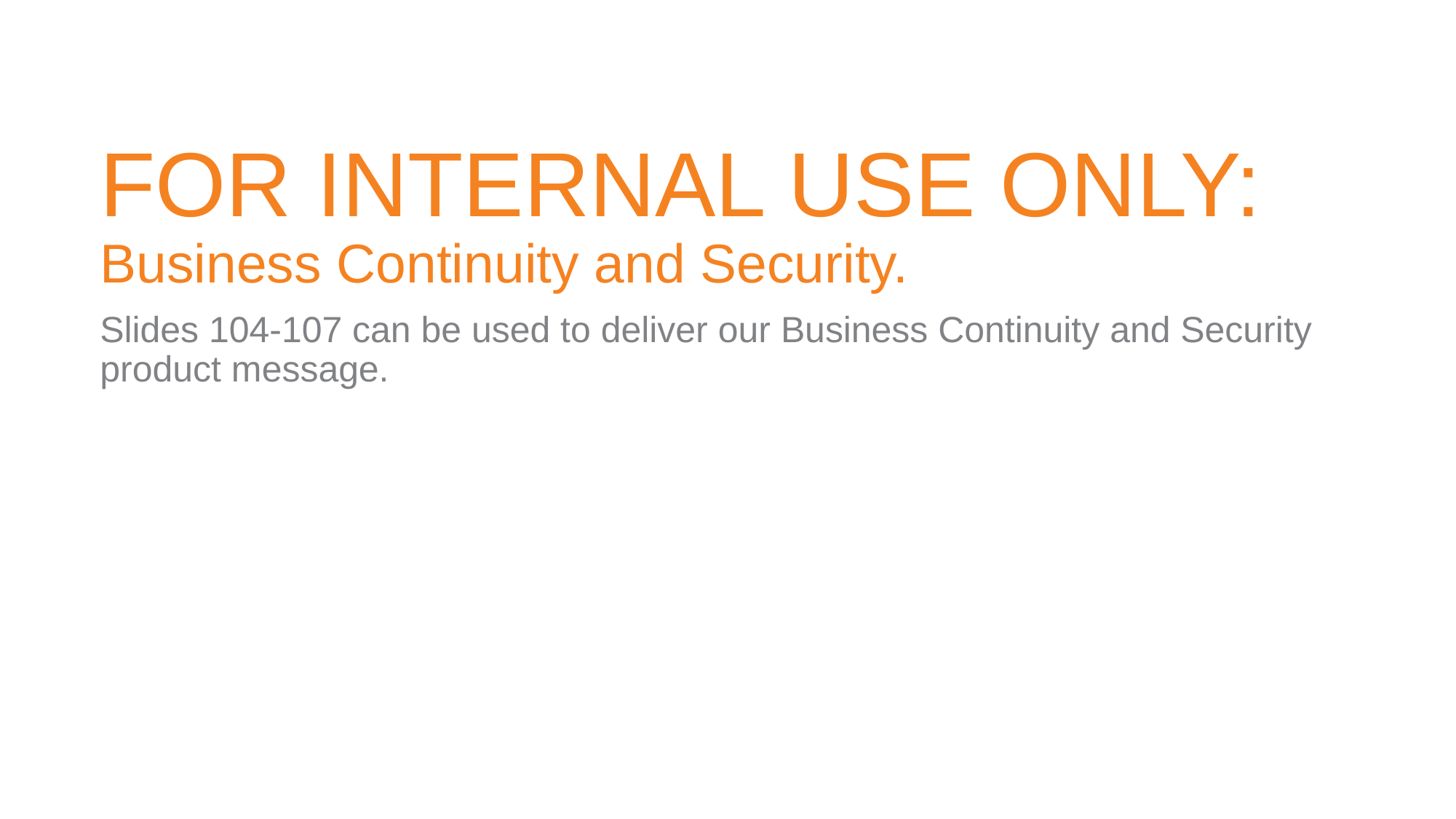

# FOR INTERNAL USE ONLY: Business Continuity and Security.
Slides 104-107 can be used to deliver our Business Continuity and Security product message.